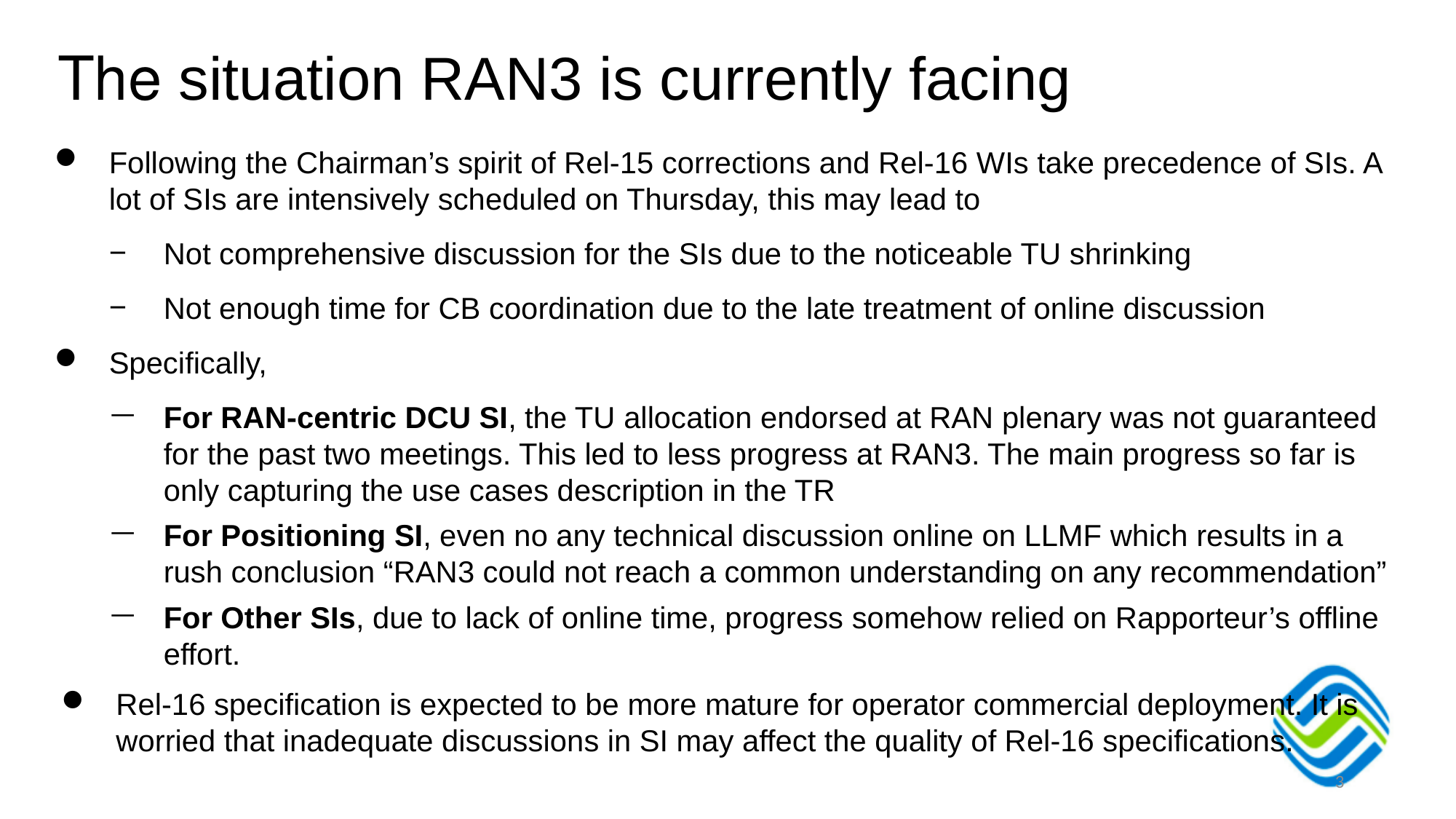

The situation RAN3 is currently facing
Following the Chairman’s spirit of Rel-15 corrections and Rel-16 WIs take precedence of SIs. A lot of SIs are intensively scheduled on Thursday, this may lead to
Not comprehensive discussion for the SIs due to the noticeable TU shrinking
Not enough time for CB coordination due to the late treatment of online discussion
Specifically,
For RAN-centric DCU SI, the TU allocation endorsed at RAN plenary was not guaranteed for the past two meetings. This led to less progress at RAN3. The main progress so far is only capturing the use cases description in the TR
For Positioning SI, even no any technical discussion online on LLMF which results in a rush conclusion “RAN3 could not reach a common understanding on any recommendation”
For Other SIs, due to lack of online time, progress somehow relied on Rapporteur’s offline effort.
Rel-16 specification is expected to be more mature for operator commercial deployment. It is worried that inadequate discussions in SI may affect the quality of Rel-16 specifications.
3